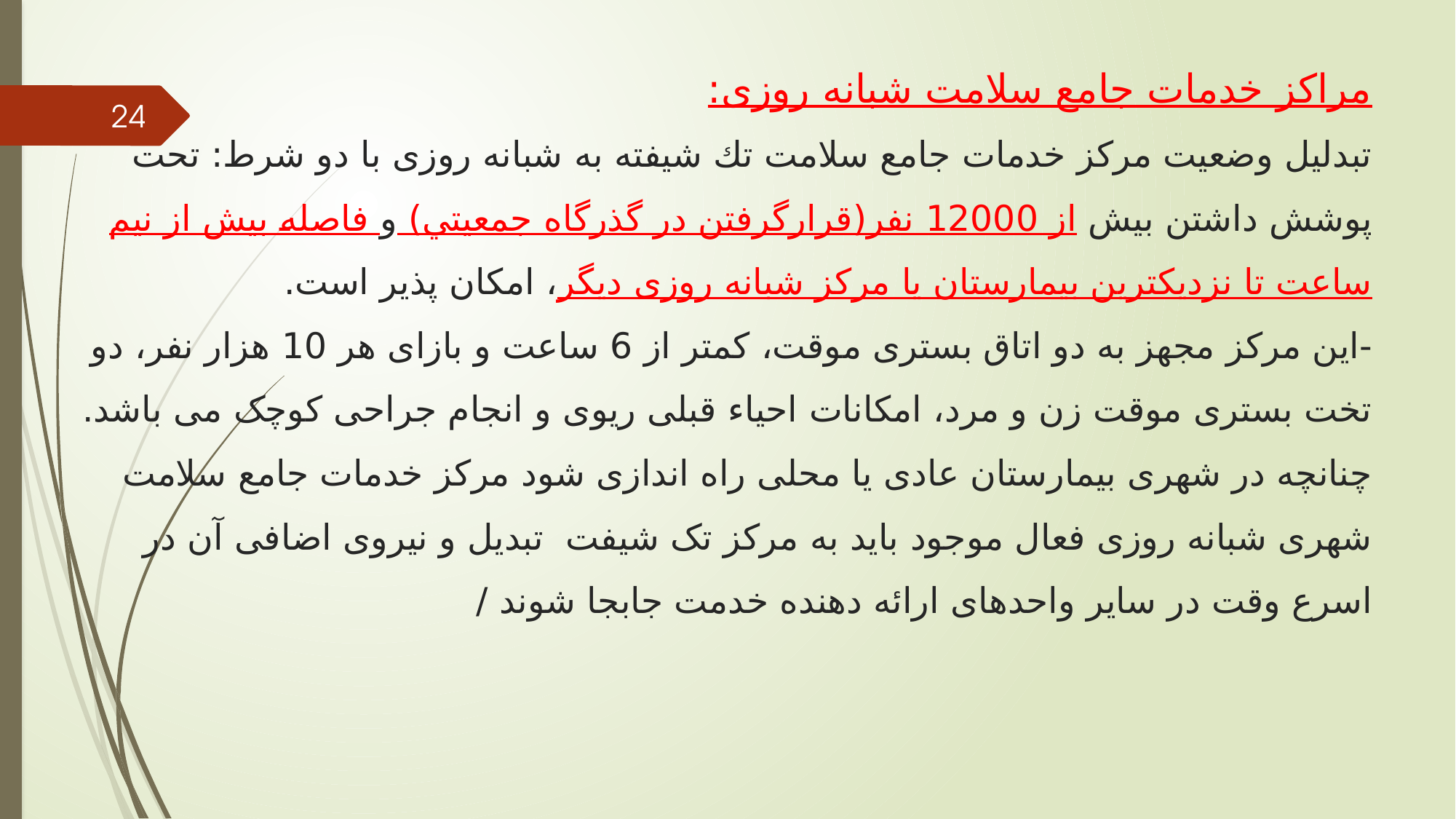

# مراکز خدمات جامع سلامت شبانه روزی: تبدلیل وضعيت مركز خدمات جامع سلامت تك شيفته به شبانه روزی با دو شرط: تحت پوشش داشتن بيش از 12000 نفر(قرارگرفتن در گذرگاه جمعيتي) و فاصله بيش از نيم ساعت تا نزديكترين بيمارستان يا مركز شبانه روزی ديگر، امكان پذير است. -این مرکز مجهز به دو اتاق بستری موقت، کمتر از 6 ساعت و بازای هر 10 هزار نفر، دو تخت بستری موقت زن و مرد، امکانات احیاء قبلی ریوی و انجام جراحی کوچک می باشد. چنانچه در شهری بیمارستان عادی یا محلی راه اندازی شود مرکز خدمات جامع سلامت شهری شبانه روزی فعال موجود باید به مرکز تک شیفت  تبدیل و نیروی اضافی آن در اسرع وقت در سایر واحدهای ارائه دهنده خدمت جابجا شوند /
24